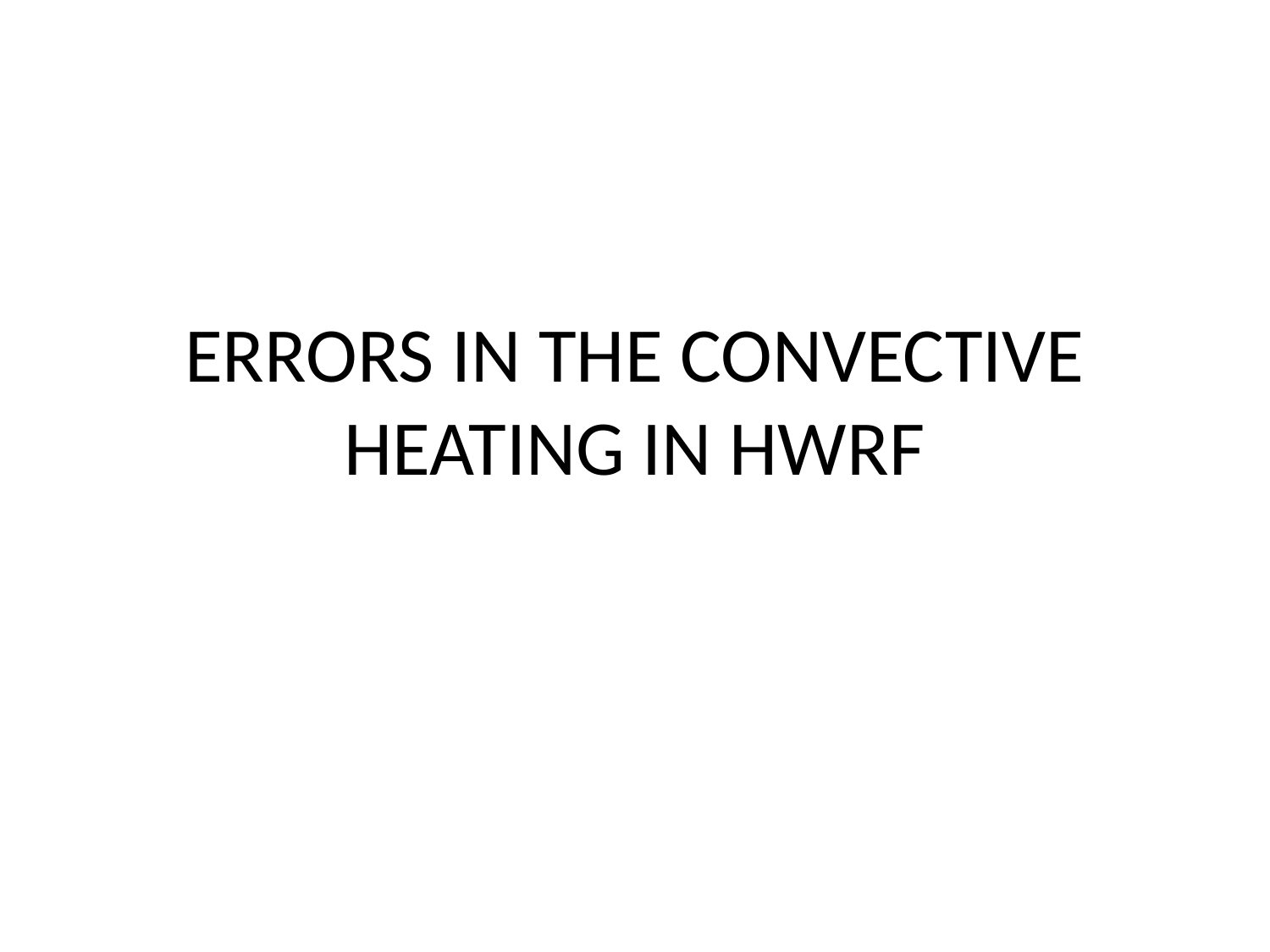

# ERRORS IN THE CONVECTIVE HEATING IN HWRF